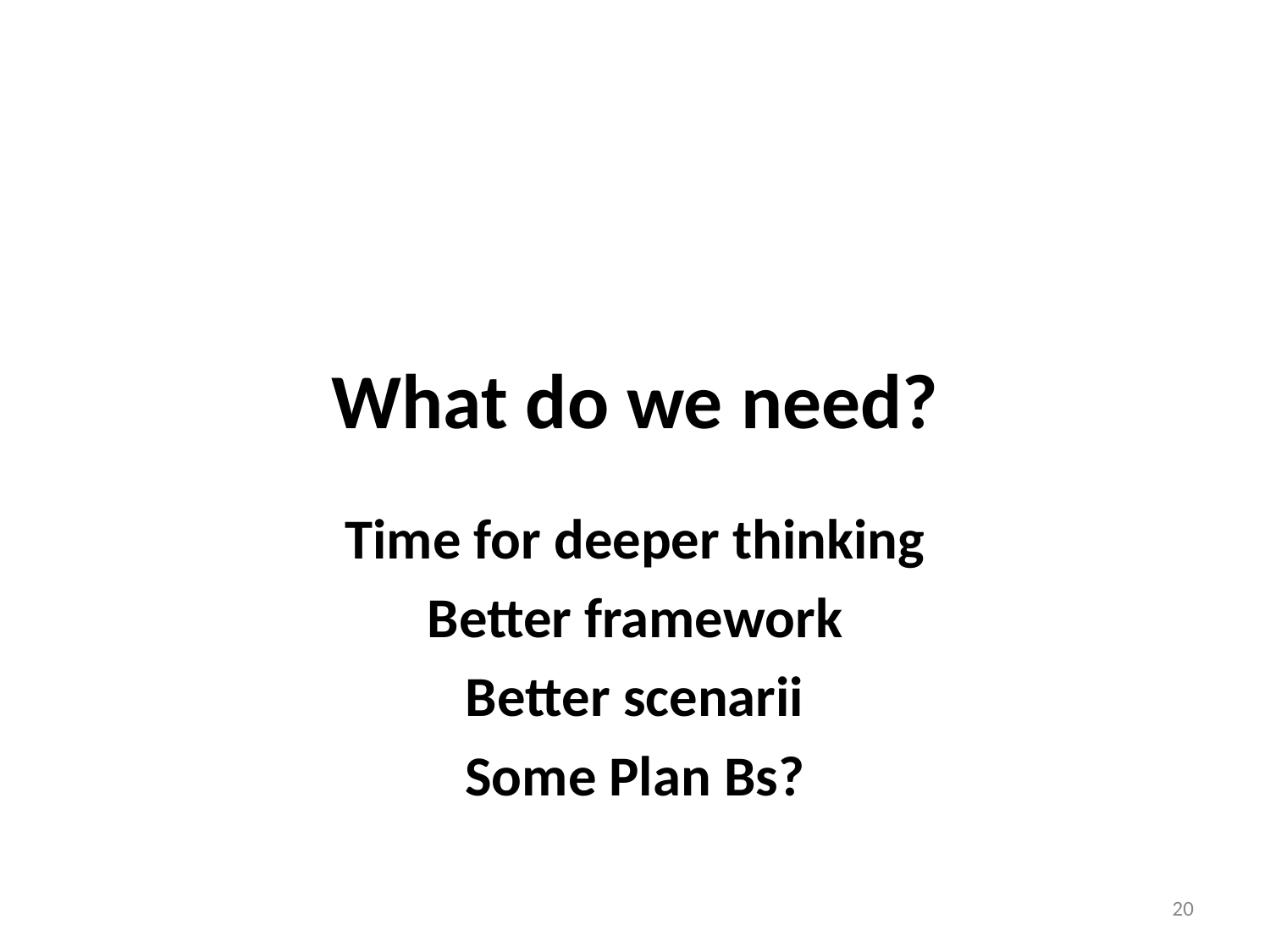

# What do we need?
Time for deeper thinking
Better framework
Better scenarii
Some Plan Bs?
20